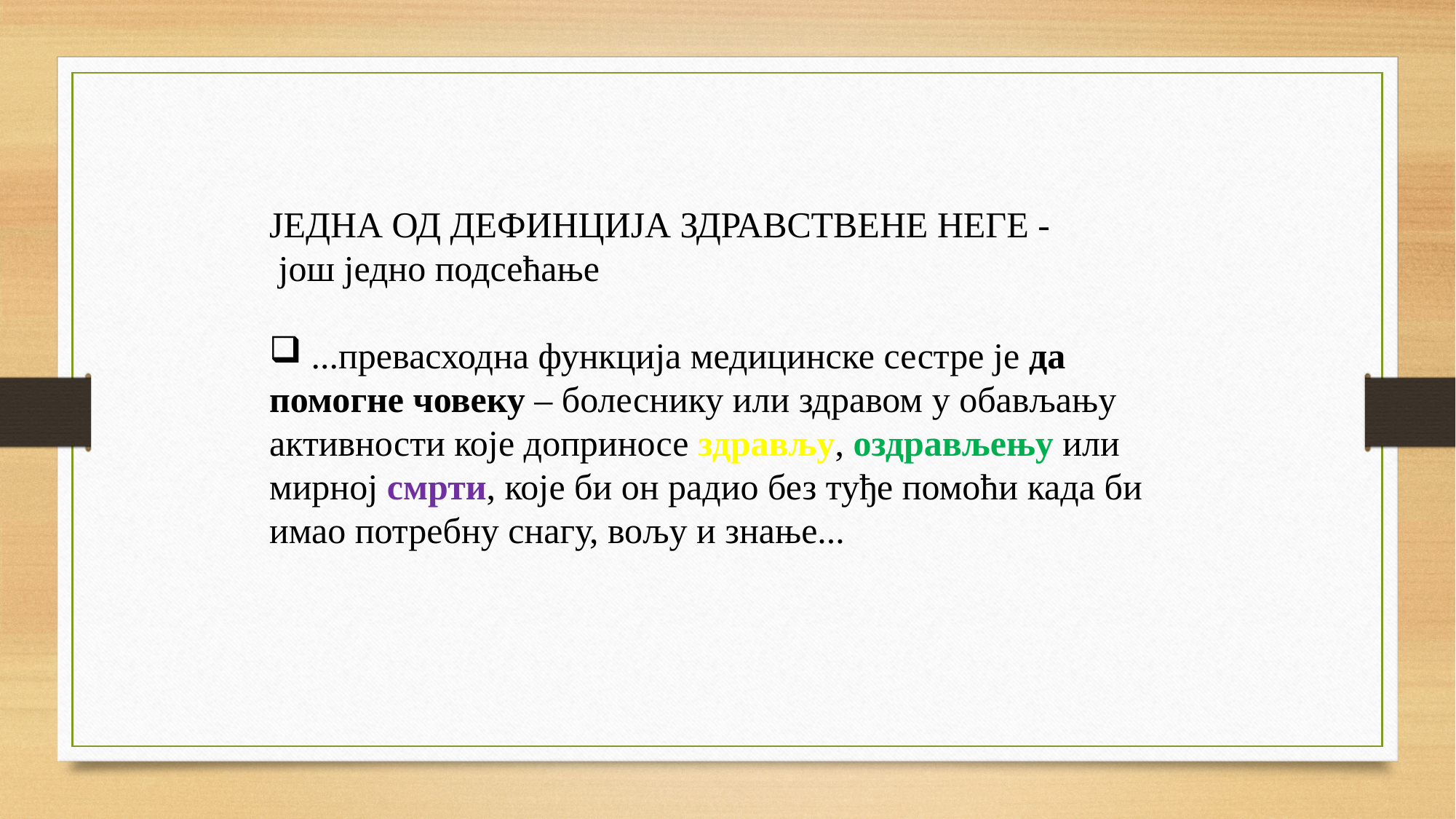

ЈЕДНА ОД ДЕФИНЦИЈА ЗДРАВСТВЕНЕ НЕГЕ -
 још једно подсећање

 ...превасходна функција медицинске сестре је да помогне човеку – болеснику или здравом у обављању активности које доприносе здрављу, оздрављењу или мирној смрти, које би он радио без туђе помоћи када би имао потребну снагу, вољу и знање...